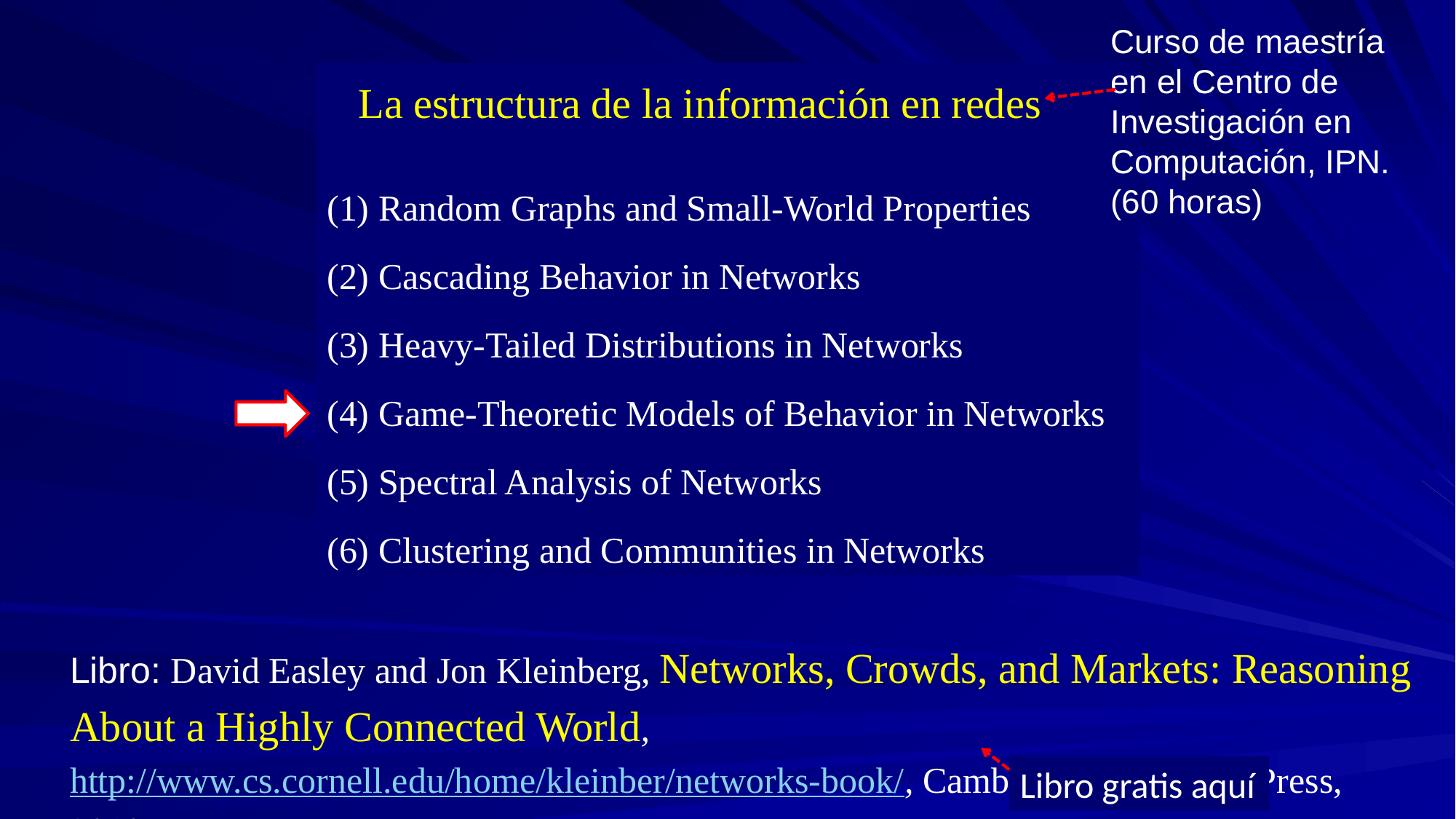

Curso de maestría en el Centro de Investigación en Computación, IPN. (60 horas)
   La estructura de la información en redes

(1) Random Graphs and Small-World Properties
(2) Cascading Behavior in Networks
(3) Heavy-Tailed Distributions in Networks
(4) Game-Theoretic Models of Behavior in Networks
(5) Spectral Analysis of Networks
(6) Clustering and Communities in Networks

Libro: David Easley and Jon Kleinberg, Networks, Crowds, and Markets: Reasoning About a Highly Connected World, http://www.cs.cornell.edu/home/kleinber/networks-book/, Cambridge University Press, 2010.
Libro gratis aquí